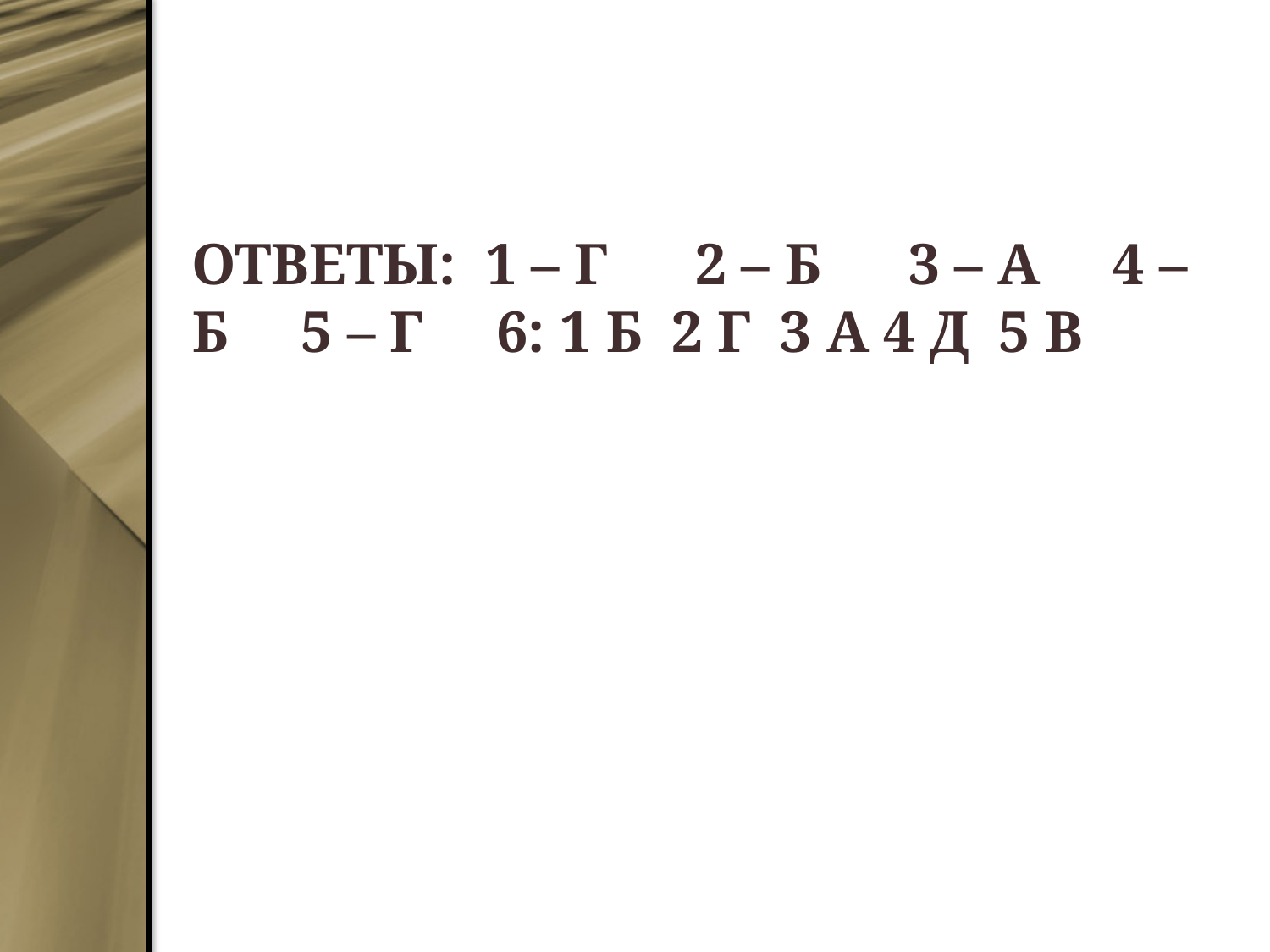

ОТВЕТЫ:  1 – Г      2 – Б      3 – А     4 – Б     5 – Г     6: 1 Б  2 Г  3 А 4 Д  5 В